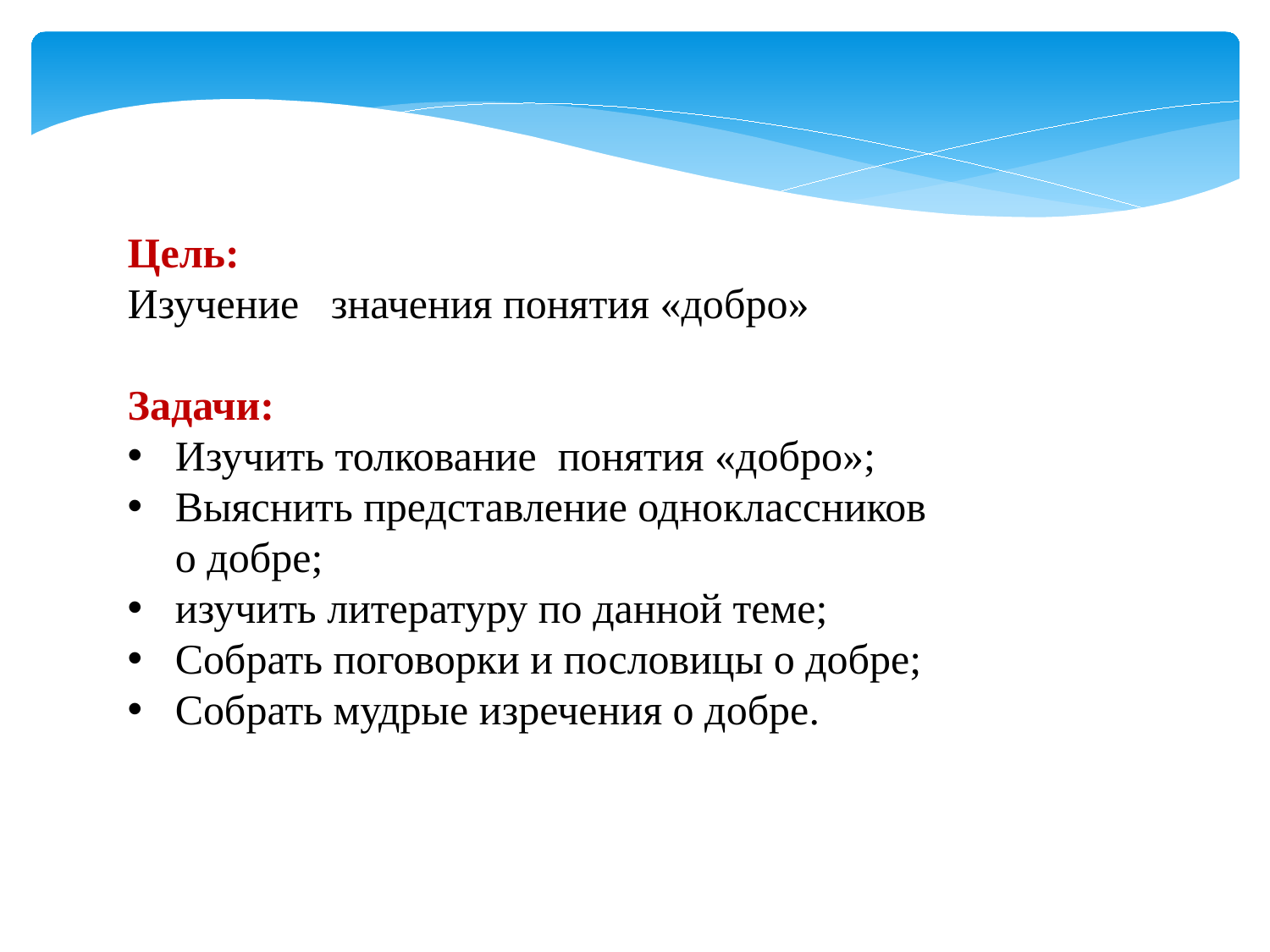

Цель:
Изучение   значения понятия «добро»

Задачи:
Изучить толкование  понятия «добро»;
Выяснить представление одноклассников о добре;
изучить литературу по данной теме;
Собрать поговорки и пословицы о добре;
Собрать мудрые изречения о добре.